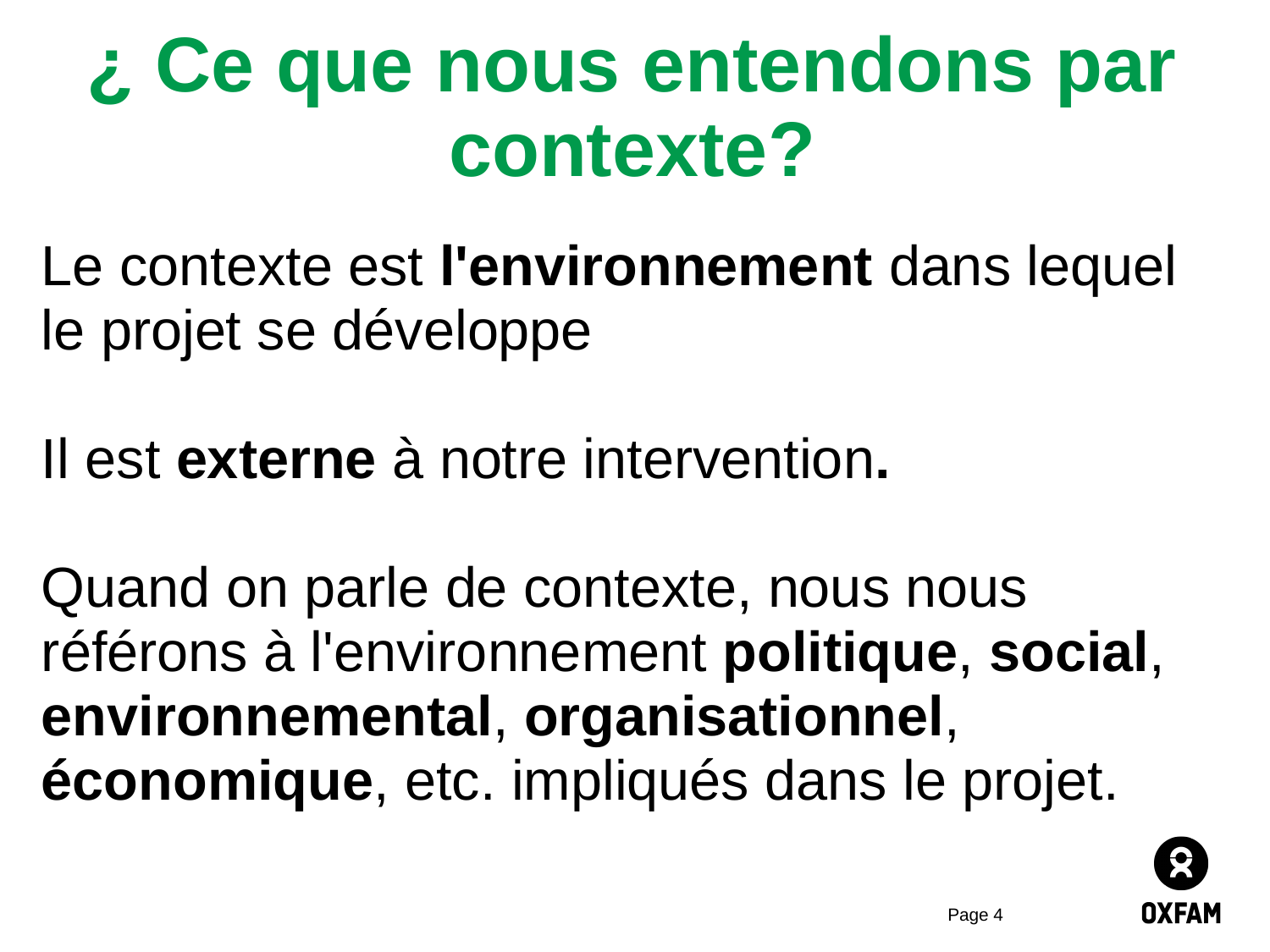

# ¿ Ce que nous entendons par contexte?
Le contexte est l'environnement dans lequel le projet se développe
Il est externe à notre intervention.
Quand on parle de contexte, nous nous référons à l'environnement politique, social, environnemental, organisationnel, économique, etc. impliqués dans le projet.

Page 4